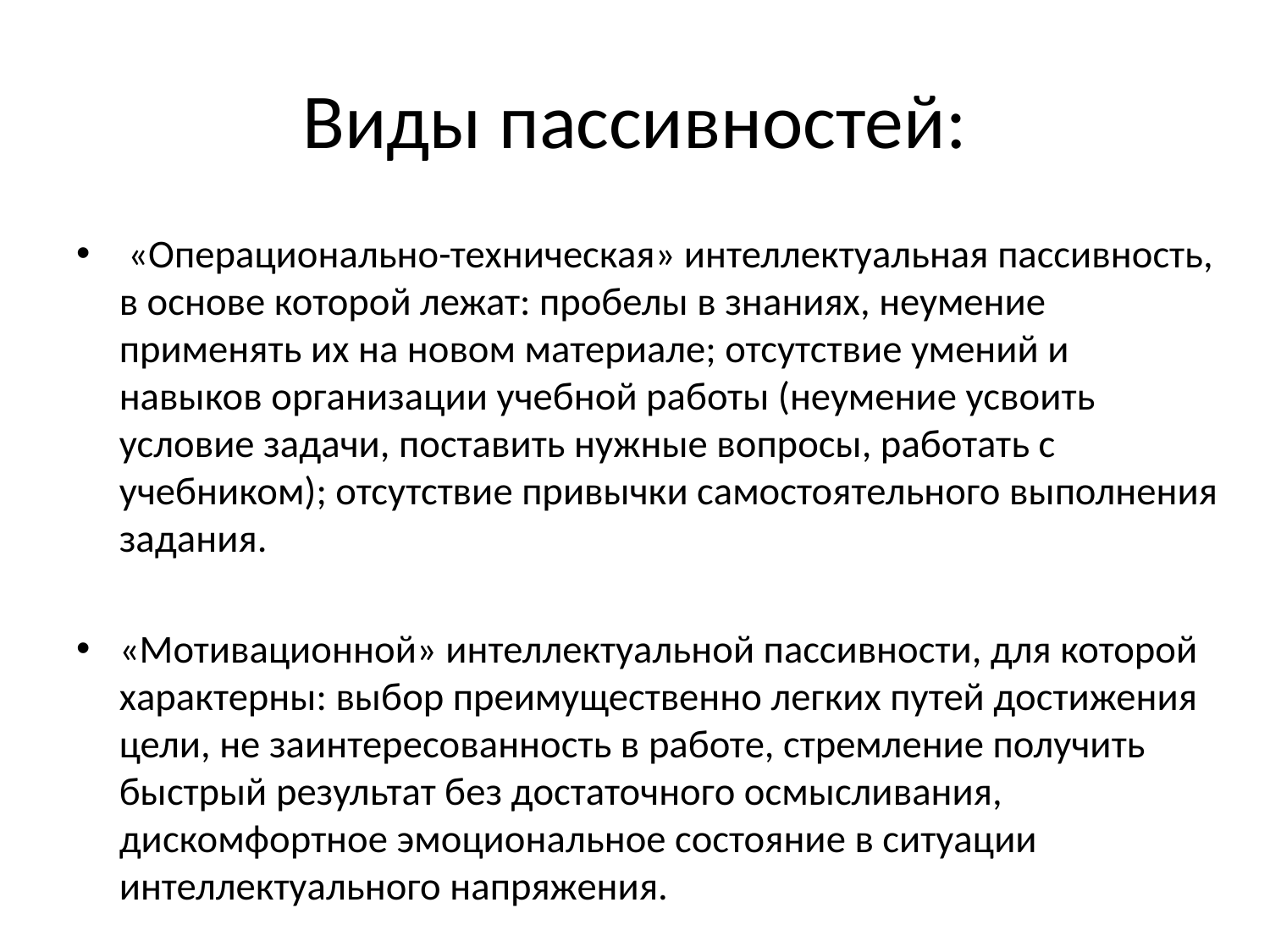

# Виды пассивностей:
 «Операционально-техническая» интеллектуальная пассивность, в основе которой лежат: пробелы в знаниях, неумение применять их на новом материале; отсутствие умений и навыков организации учебной работы (неумение усвоить условие задачи, поставить нужные вопросы, работать с учебником); отсутствие привычки самостоятельного выполнения задания.

«Мотивационной» интеллектуальной пассивности, для которой характерны: выбор преимущественно легких путей достижения цели, не заинтересованность в работе, стремление получить быстрый результат без достаточного осмысливания, дискомфортное эмоциональное состояние в ситуации интеллектуального напряжения.